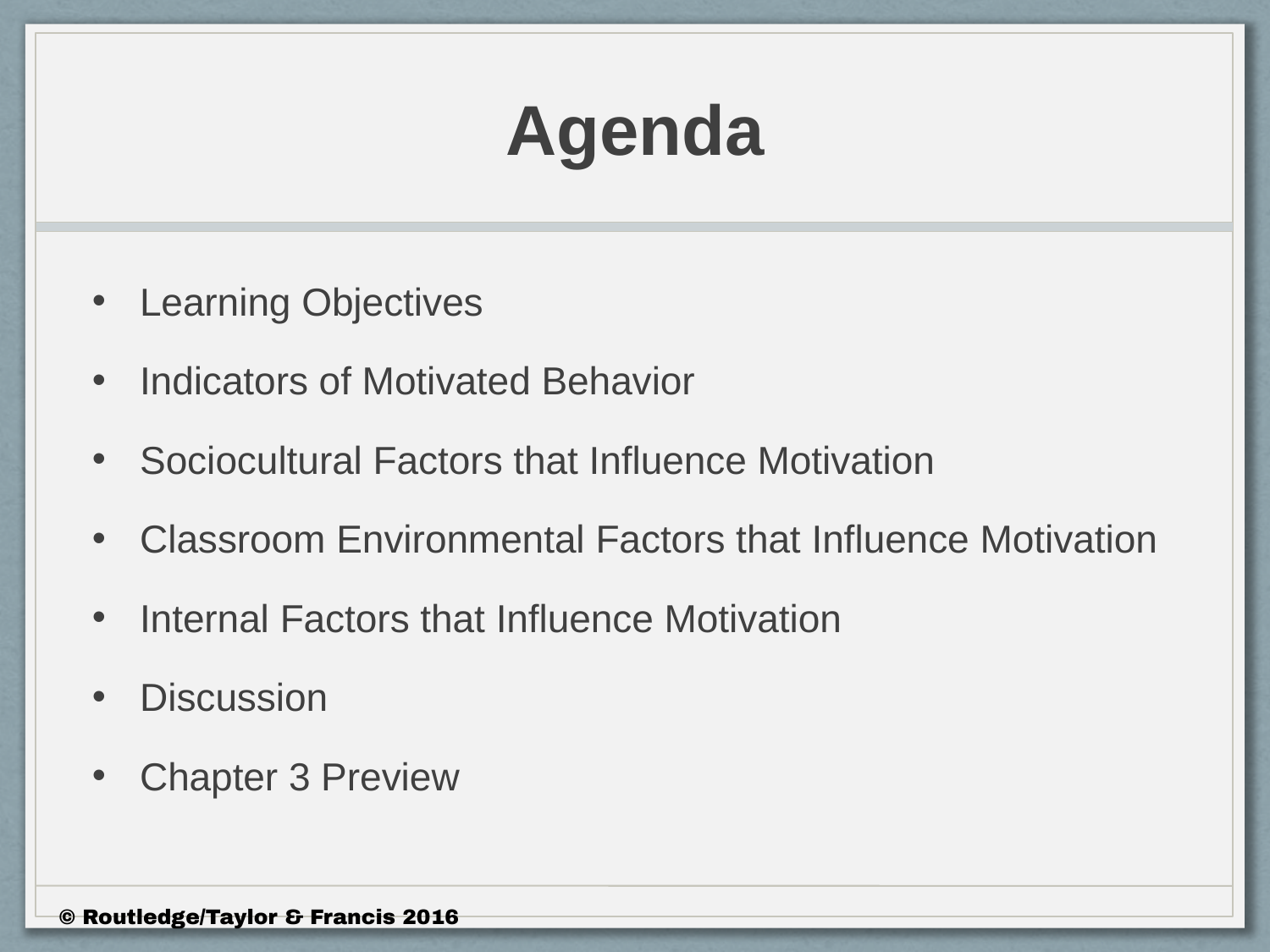

# Agenda
Learning Objectives
Indicators of Motivated Behavior
Sociocultural Factors that Influence Motivation
Classroom Environmental Factors that Influence Motivation
Internal Factors that Influence Motivation
Discussion
Chapter 3 Preview
© Routledge/Taylor & Francis 2016